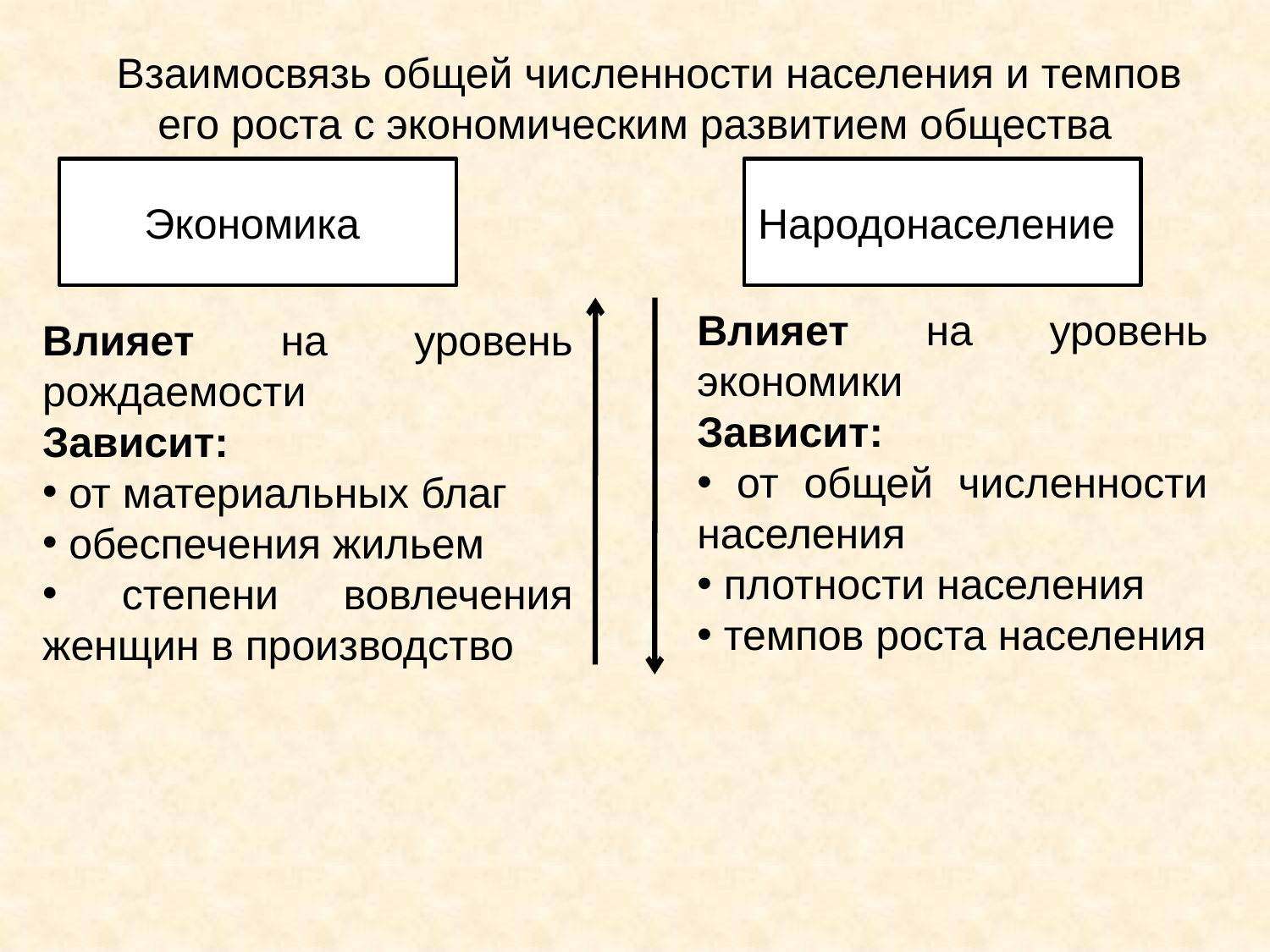

Взаимосвязь общей численности населения и темпов его роста с экономическим развитием общества
Экономика
Народонаселение
Влияет на уровень экономики
Зависит:
 от общей численности населения
 плотности населения
 темпов роста населения
Влияет на уровень рождаемости
Зависит:
 от материальных благ
 обеспечения жильем
 степени вовлечения женщин в производство